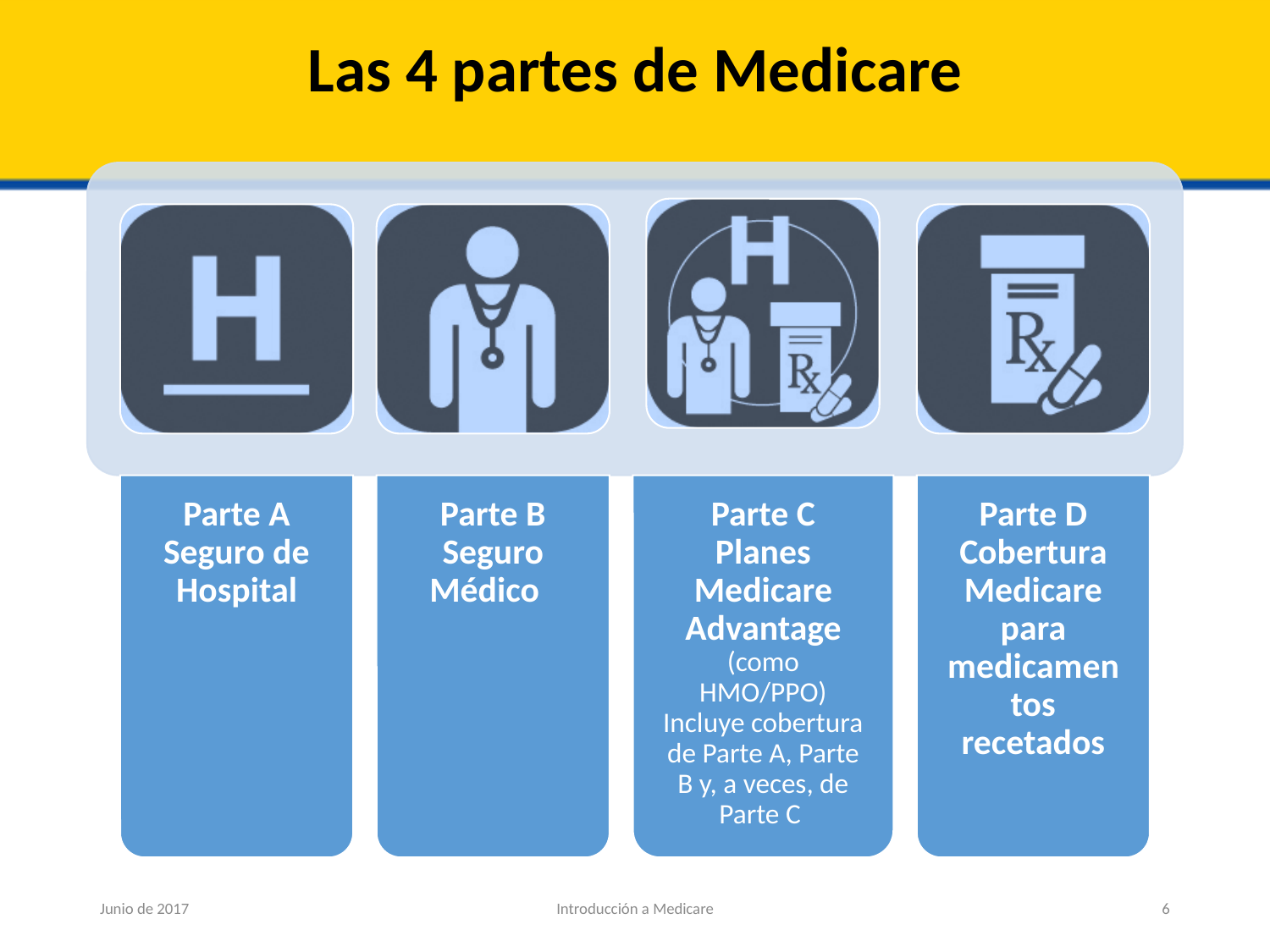

# Las 4 partes de Medicare
Parte A Seguro de Hospital
Parte B Seguro Médico
Parte C Planes Medicare Advantage (como HMO/PPO) Incluye cobertura de Parte A, Parte B y, a veces, de Parte C
Parte D Cobertura Medicare para medicamentos recetados
Junio de 2017
Introducción a Medicare
6